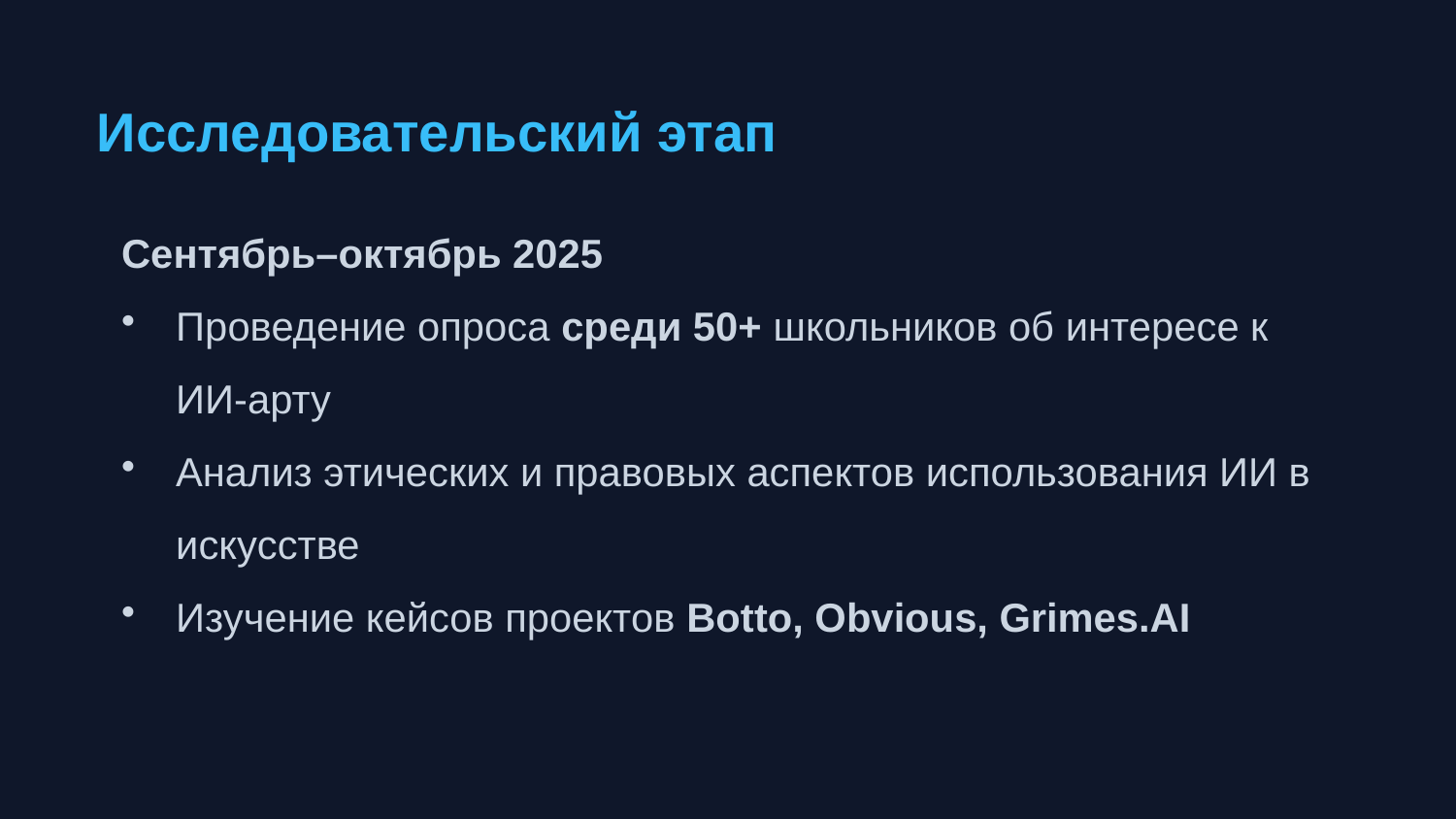

Исследовательский этап
Сентябрь–октябрь 2025
Проведение опроса среди 50+ школьников об интересе к ИИ-арту
Анализ этических и правовых аспектов использования ИИ в искусстве
Изучение кейсов проектов Botto, Obvious, Grimes.AI